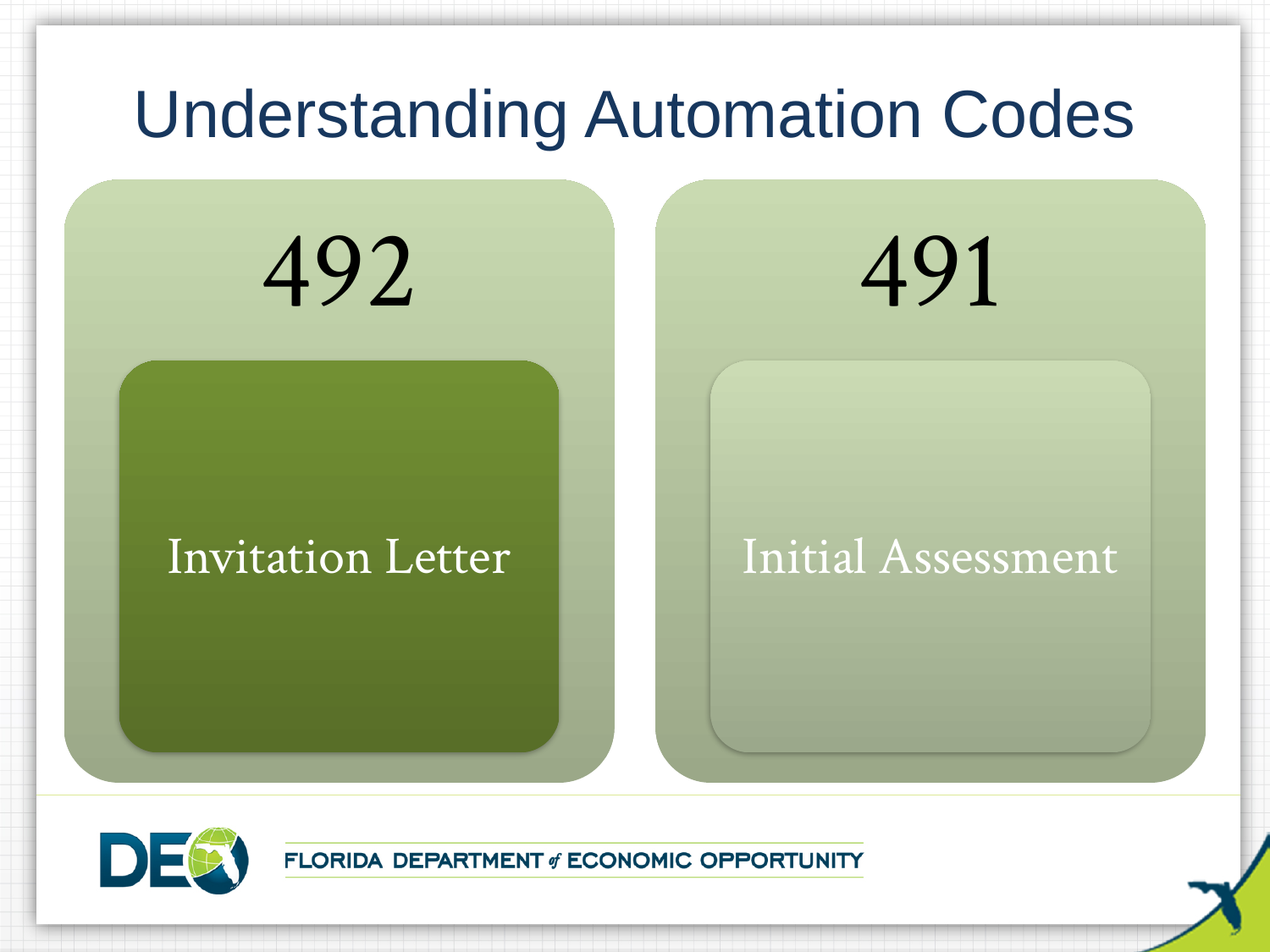

# Understanding Automation Codes
492
Invitation Letter
491
Initial Assessment